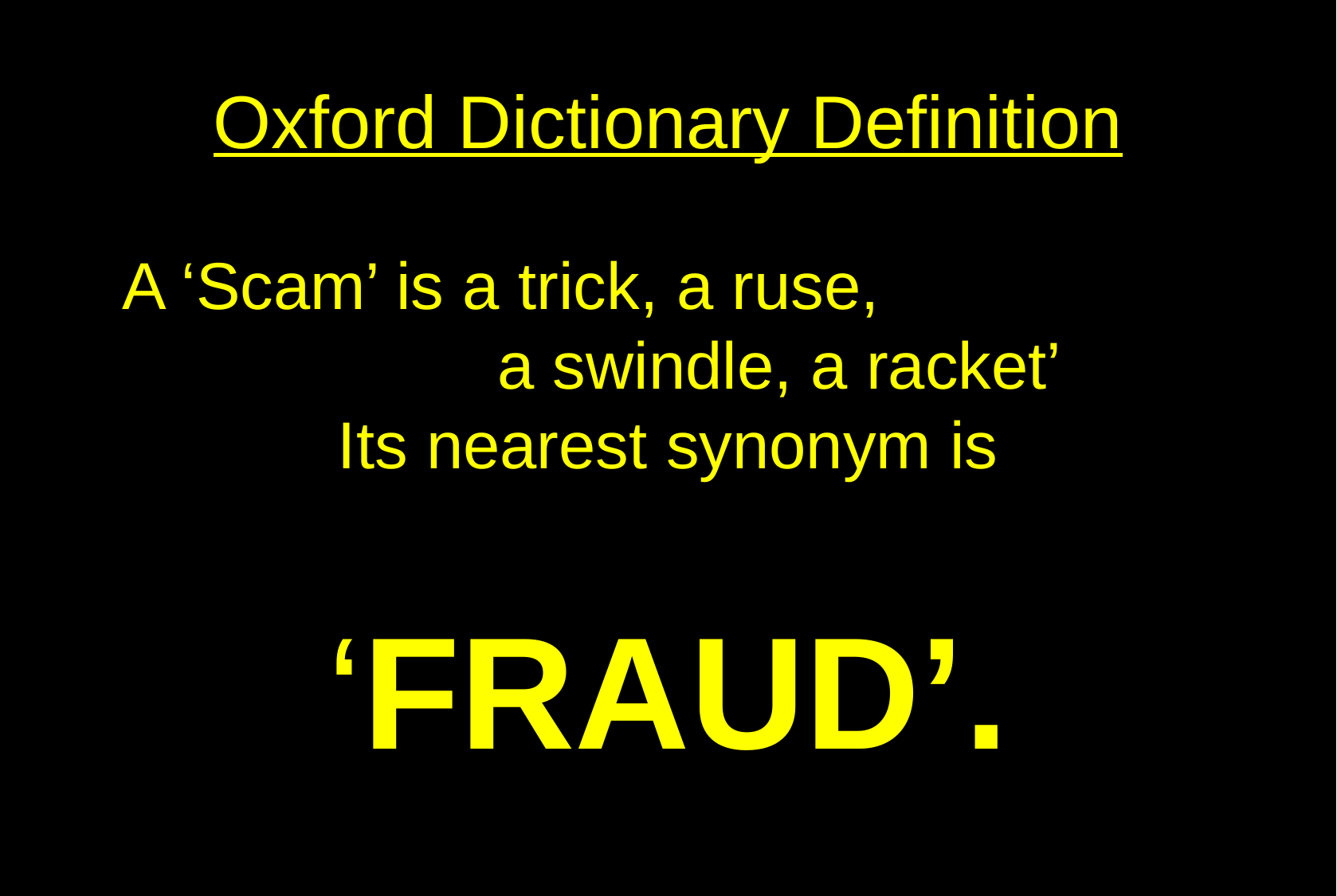

# Oxford Dictionary Definition A ‘Scam’ is a trick, a ruse,                                a swindle, a racket’ Its nearest synonym is ‘FRAUD’.